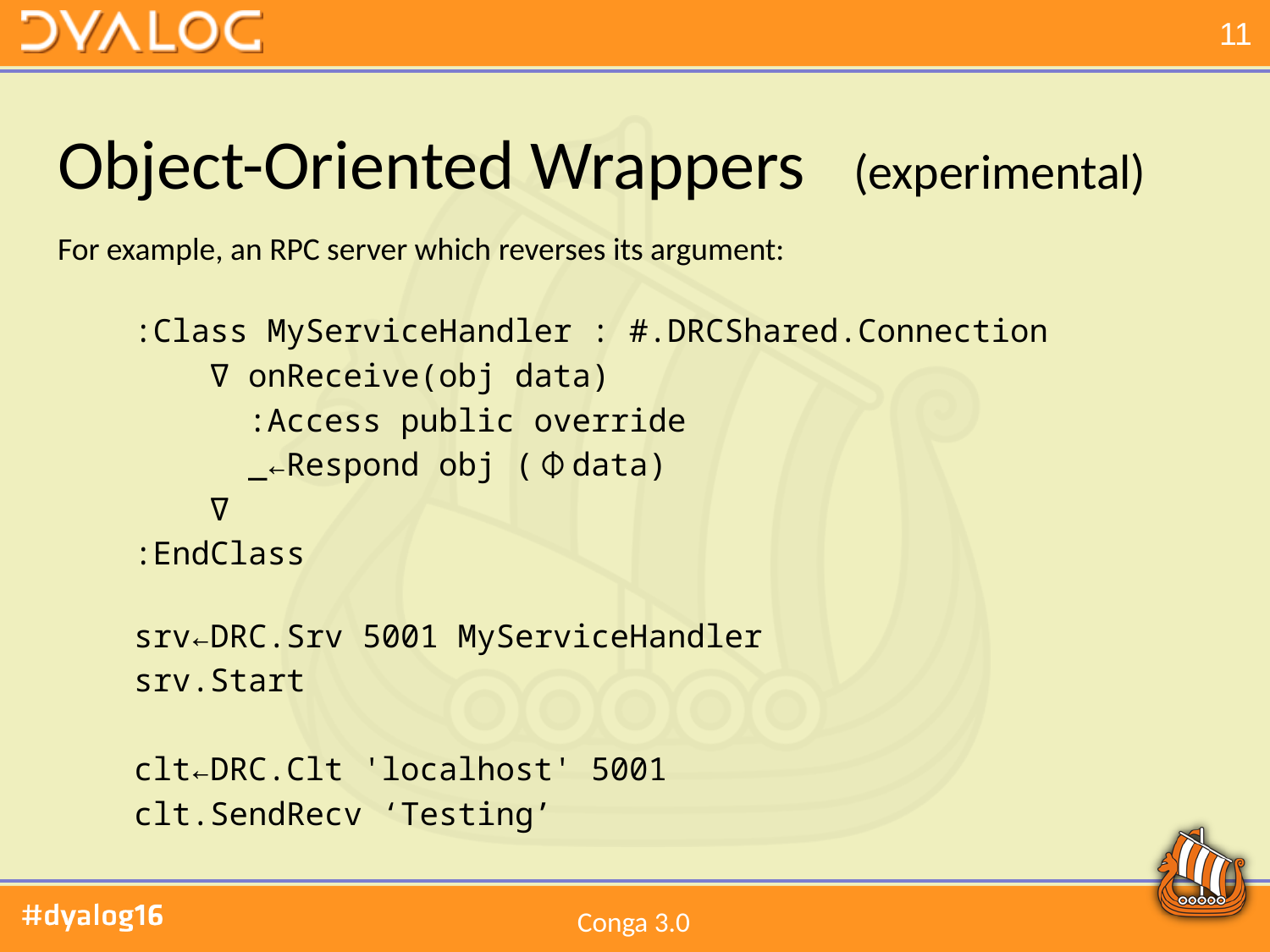

# Object-Oriented Wrappers   (experimental)
For example, an RPC server which reverses its argument:
    :Class MyServiceHandler : #.DRCShared.Connection
        ∇ onReceive(obj data)
          :Access public override
          _←Respond obj (⌽data)
        ∇
    :EndClass
    srv←DRC.Srv 5001 MyServiceHandler
    srv.Start

    clt←DRC.Clt 'localhost' 5001
    clt.SendRecv ‘Testing’
Conga 3.0